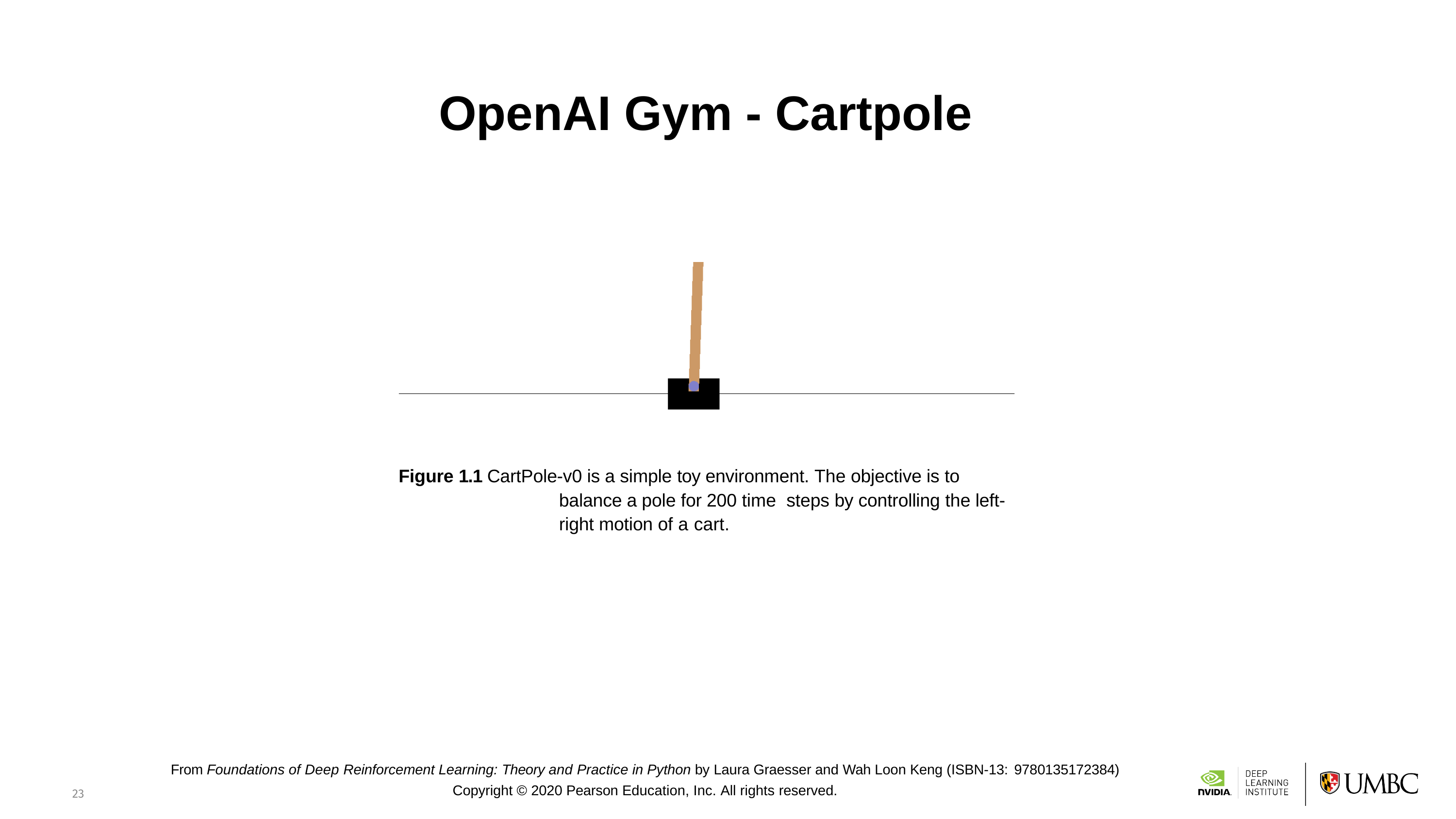

OpenAI Gym - Cartpole

Figure 1.1 CartPole-v0 is a simple toy environment. The objective is to balance a pole for 200 time  steps by controlling the left-right motion of a cart.
From Foundations of Deep Reinforcement Learning: Theory and Practice in Python by Laura Graesser and Wah Loon Keng (ISBN-13: 9780135172384)
Copyright © 2020 Pearson Education, Inc. All rights reserved.